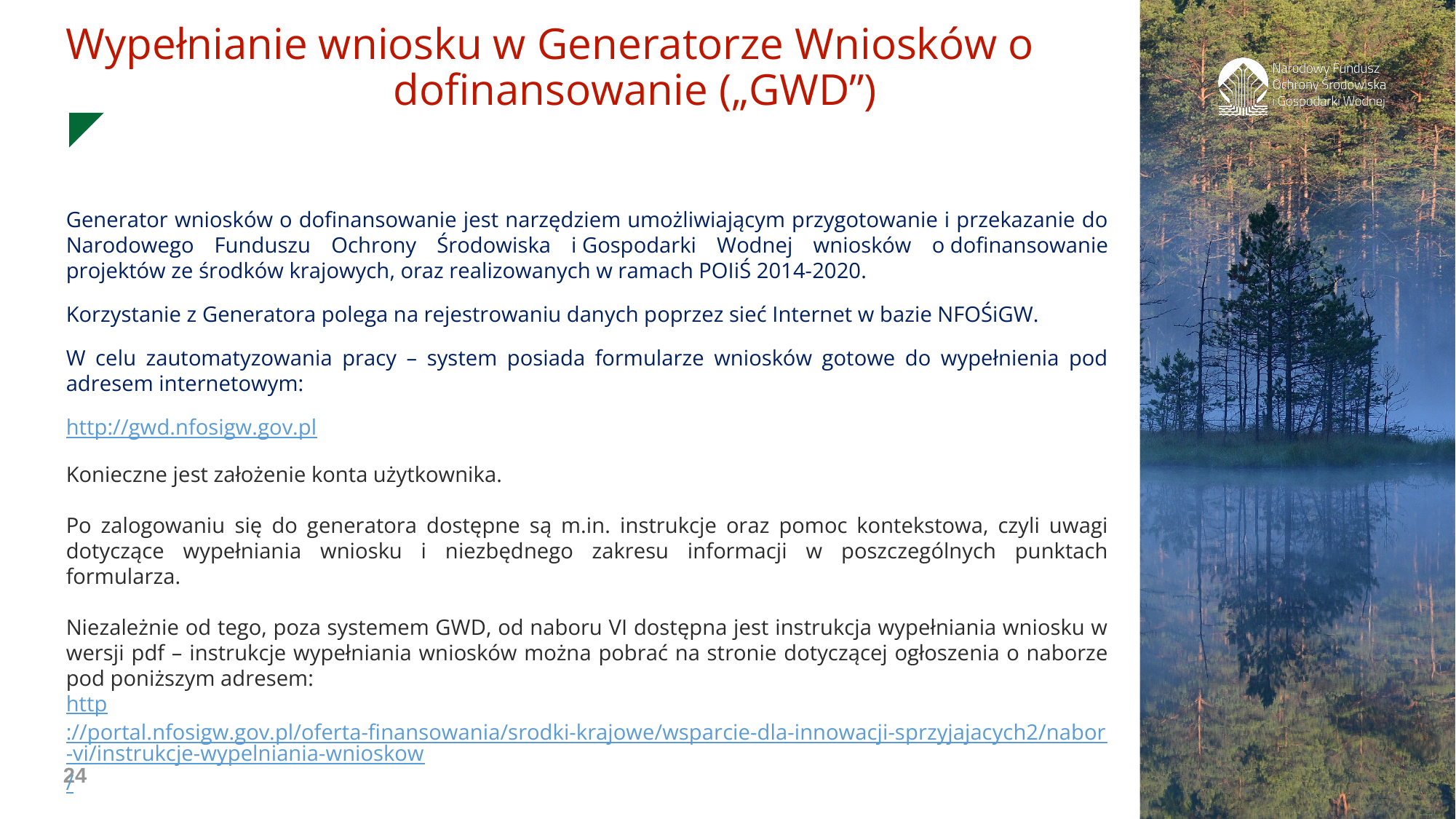

Wypełnianie wniosku w Generatorze Wniosków o 				dofinansowanie („GWD”)

Generator wniosków o dofinansowanie jest narzędziem umożliwiającym przygotowanie i przekazanie do Narodowego Funduszu Ochrony Środowiska i Gospodarki Wodnej wniosków o dofinansowanie projektów ze środków krajowych, oraz realizowanych w ramach POIiŚ 2014-2020.
Korzystanie z Generatora polega na rejestrowaniu danych poprzez sieć Internet w bazie NFOŚiGW.
W celu zautomatyzowania pracy – system posiada formularze wniosków gotowe do wypełnienia pod adresem internetowym:
http://gwd.nfosigw.gov.pl
Konieczne jest założenie konta użytkownika.

Po zalogowaniu się do generatora dostępne są m.in. instrukcje oraz pomoc kontekstowa, czyli uwagi dotyczące wypełniania wniosku i niezbędnego zakresu informacji w poszczególnych punktach formularza.

Niezależnie od tego, poza systemem GWD, od naboru VI dostępna jest instrukcja wypełniania wniosku w wersji pdf – instrukcje wypełniania wniosków można pobrać na stronie dotyczącej ogłoszenia o naborze pod poniższym adresem:
http://portal.nfosigw.gov.pl/oferta-finansowania/srodki-krajowe/wsparcie-dla-innowacji-sprzyjajacych2/nabor-vi/instrukcje-wypelniania-wnioskow/